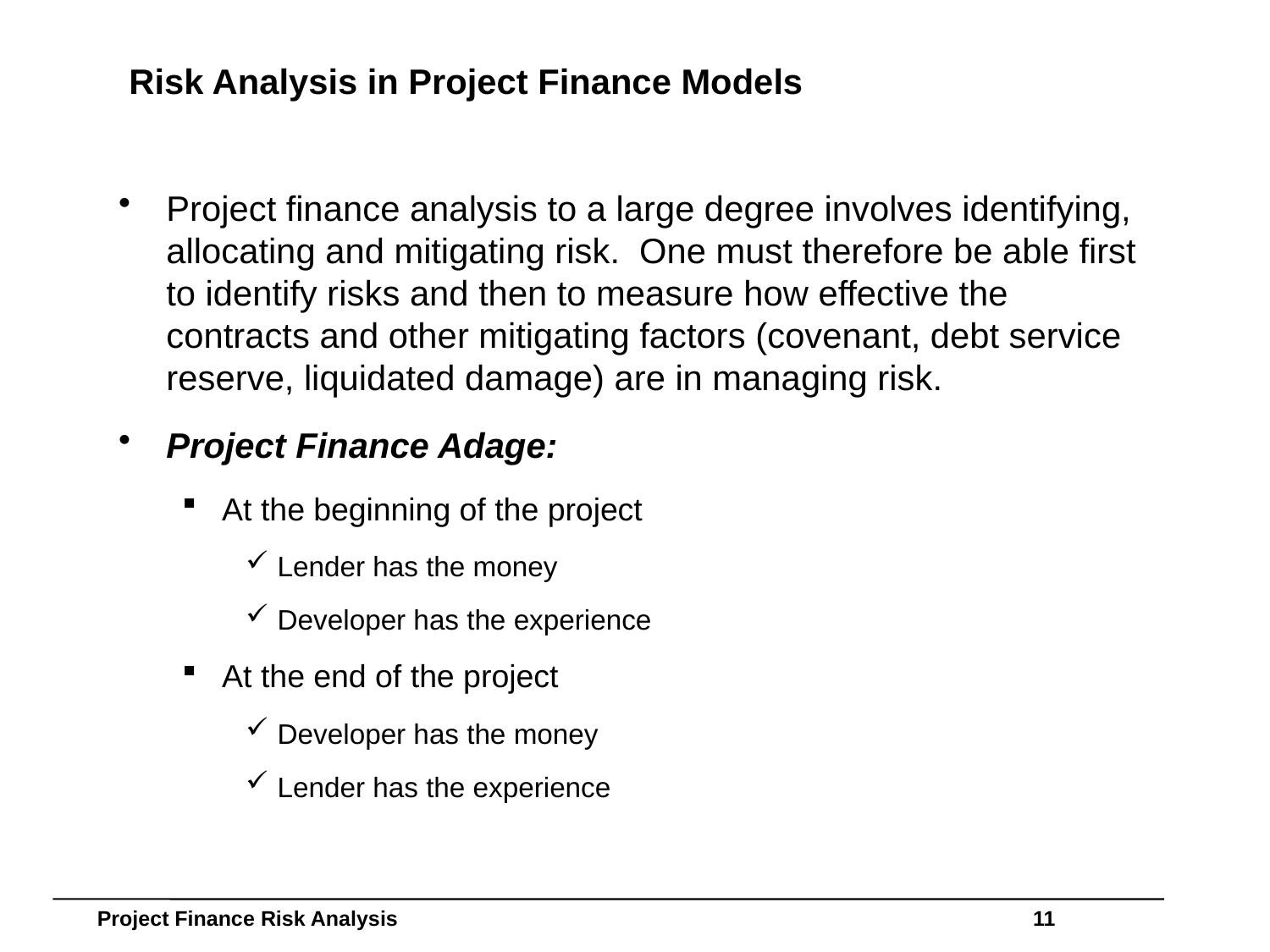

# Risk Analysis in Project Finance Models
Project finance analysis to a large degree involves identifying, allocating and mitigating risk.  One must therefore be able first to identify risks and then to measure how effective the contracts and other mitigating factors (covenant, debt service reserve, liquidated damage) are in managing risk.
Project Finance Adage:
At the beginning of the project
Lender has the money
Developer has the experience
At the end of the project
Developer has the money
Lender has the experience